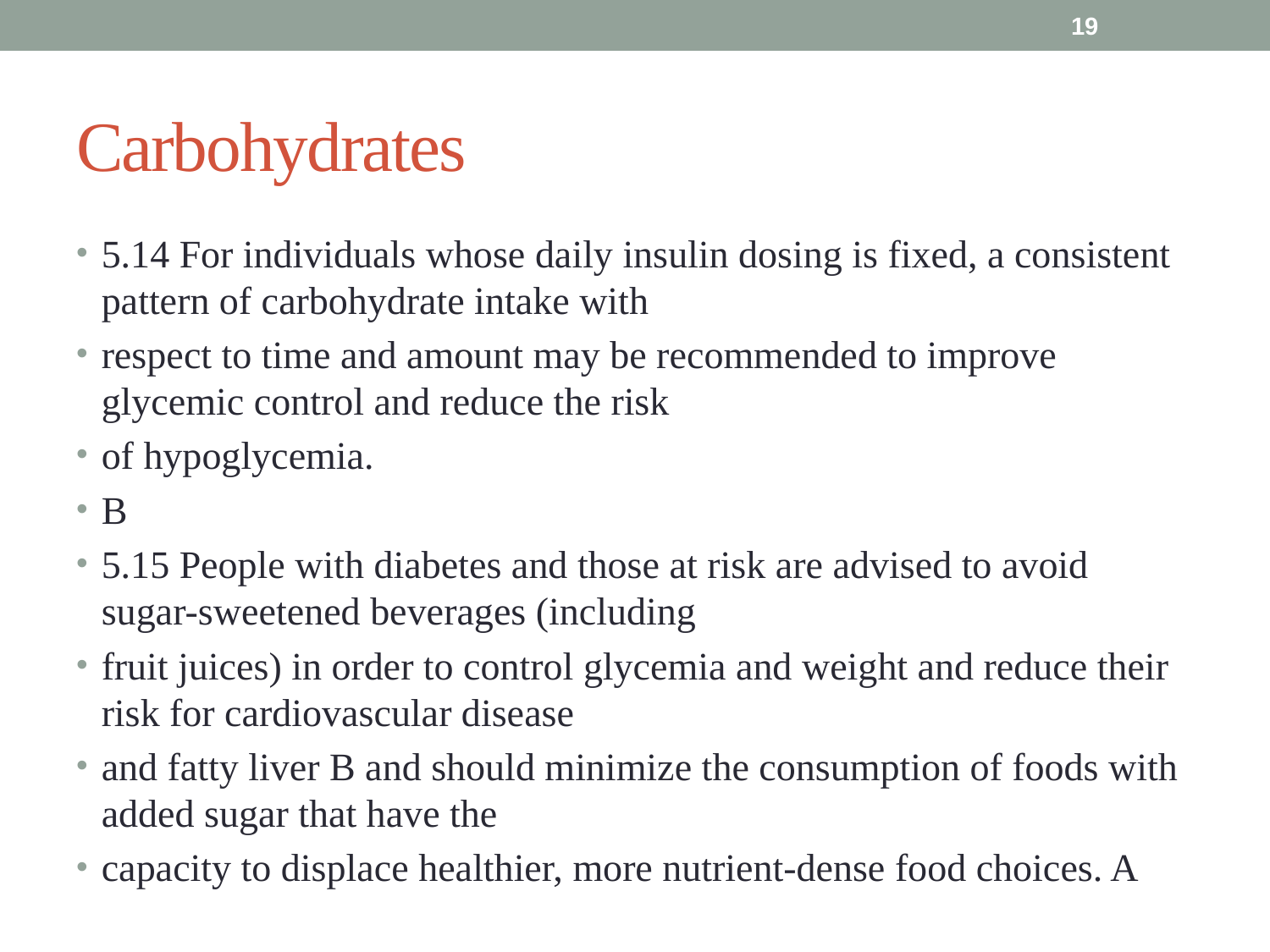

19
# Carbohydrates
5.14 For individuals whose daily insulin dosing is fixed, a consistent pattern of carbohydrate intake with
respect to time and amount may be recommended to improve glycemic control and reduce the risk
of hypoglycemia.
B
5.15 People with diabetes and those at risk are advised to avoid sugar-sweetened beverages (including
fruit juices) in order to control glycemia and weight and reduce their risk for cardiovascular disease
and fatty liver B and should minimize the consumption of foods with added sugar that have the
capacity to displace healthier, more nutrient-dense food choices. A